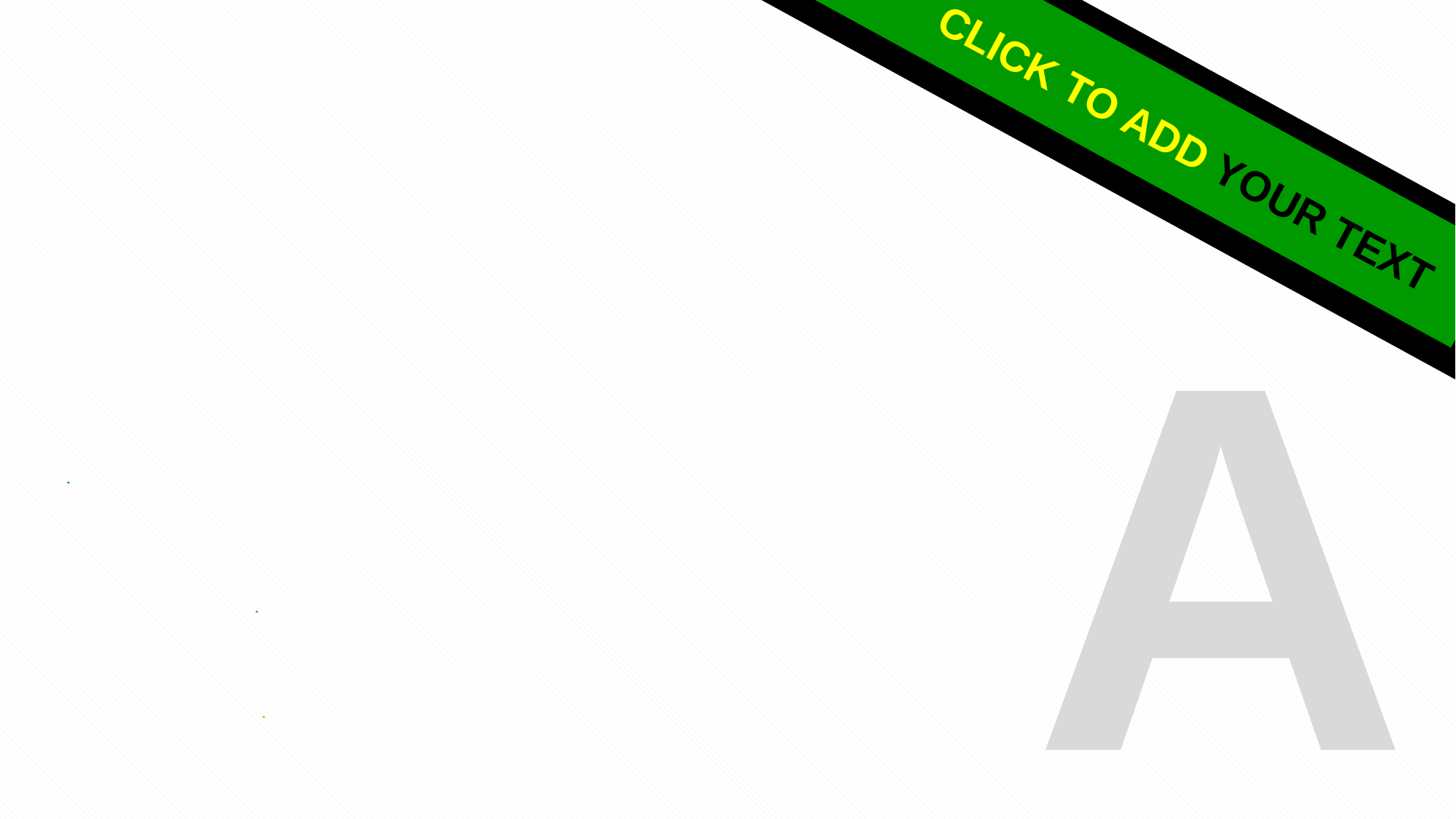

TEXT
TEXT
TEXT
TEXT
CLICK TO ADD YOUR TEXT
A